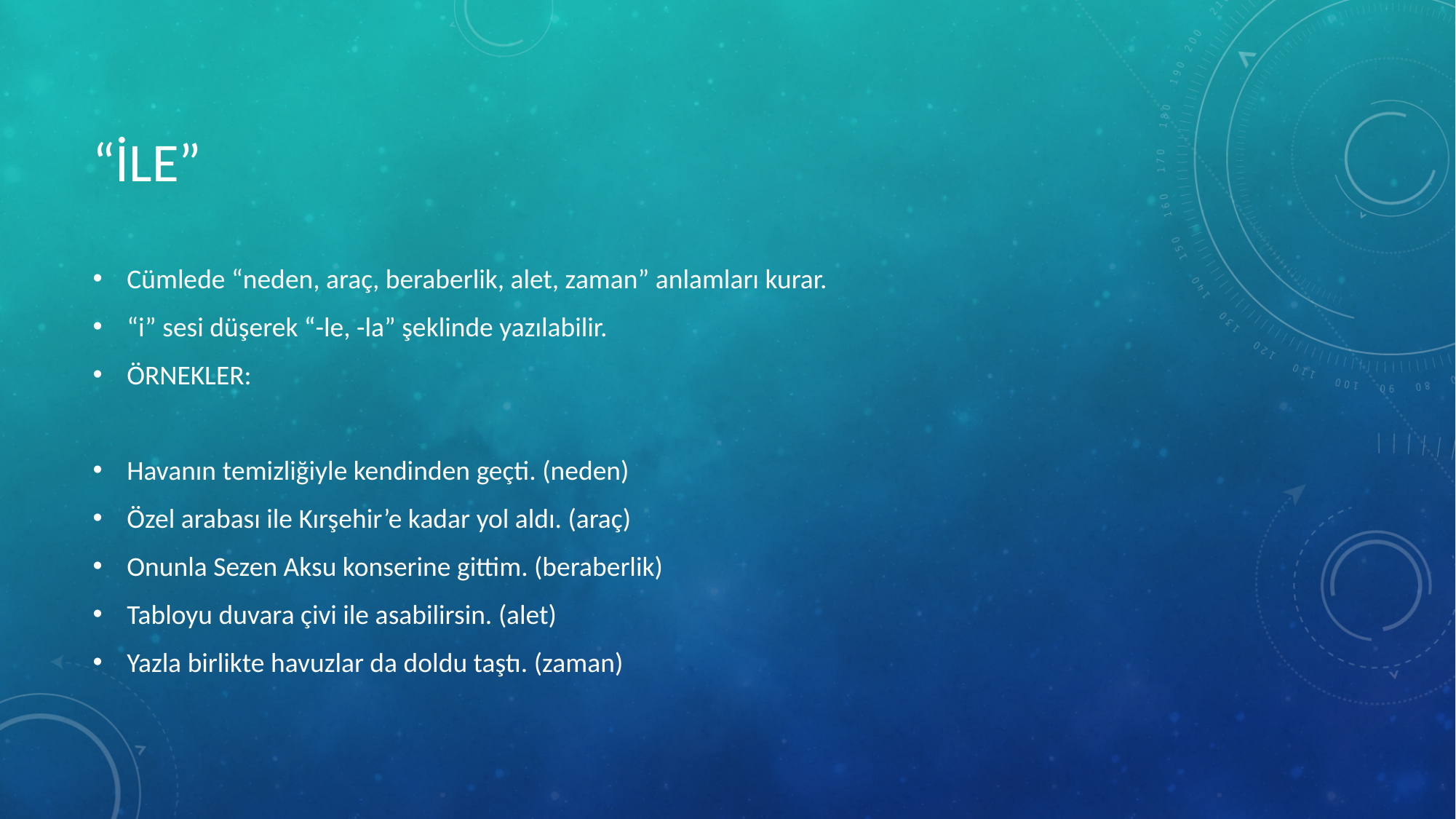

# “ile”
Cümlede “neden, araç, beraberlik, alet, zaman” anlamları kurar.
“i” sesi düşerek “-le, -la” şeklinde yazılabilir.
ÖRNEKLER:

Havanın temizliğiyle kendinden geçti. (neden)
Özel arabası ile Kırşehir’e kadar yol aldı. (araç)
Onunla Sezen Aksu konserine gittim. (beraberlik)
Tabloyu duvara çivi ile asabilirsin. (alet)
Yazla birlikte havuzlar da doldu taştı. (zaman)